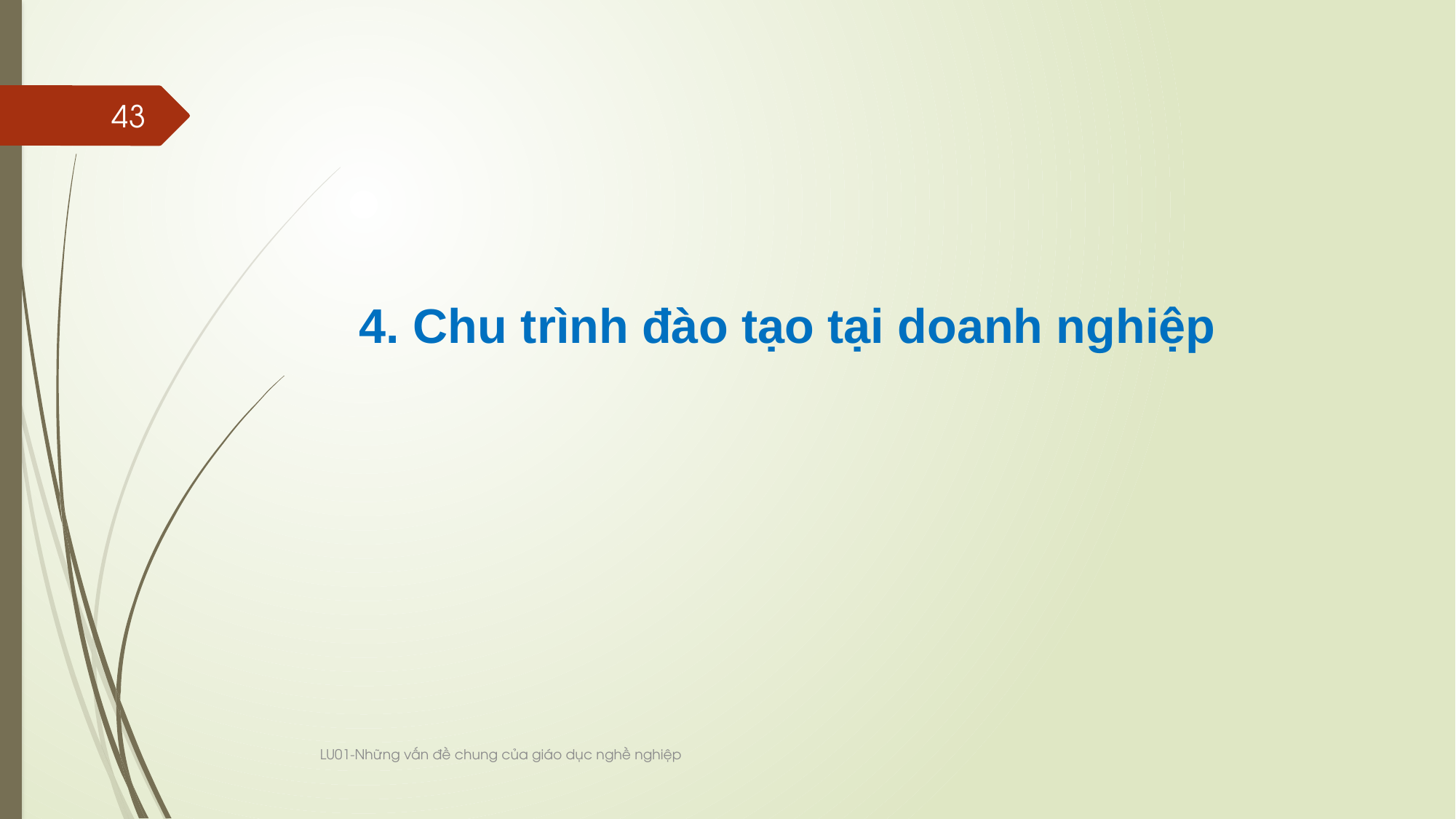

43

4. Chu trình đào tạo tại doanh nghiệp

LU01-Những vấn đề chung của giáo dục nghề nghiệp